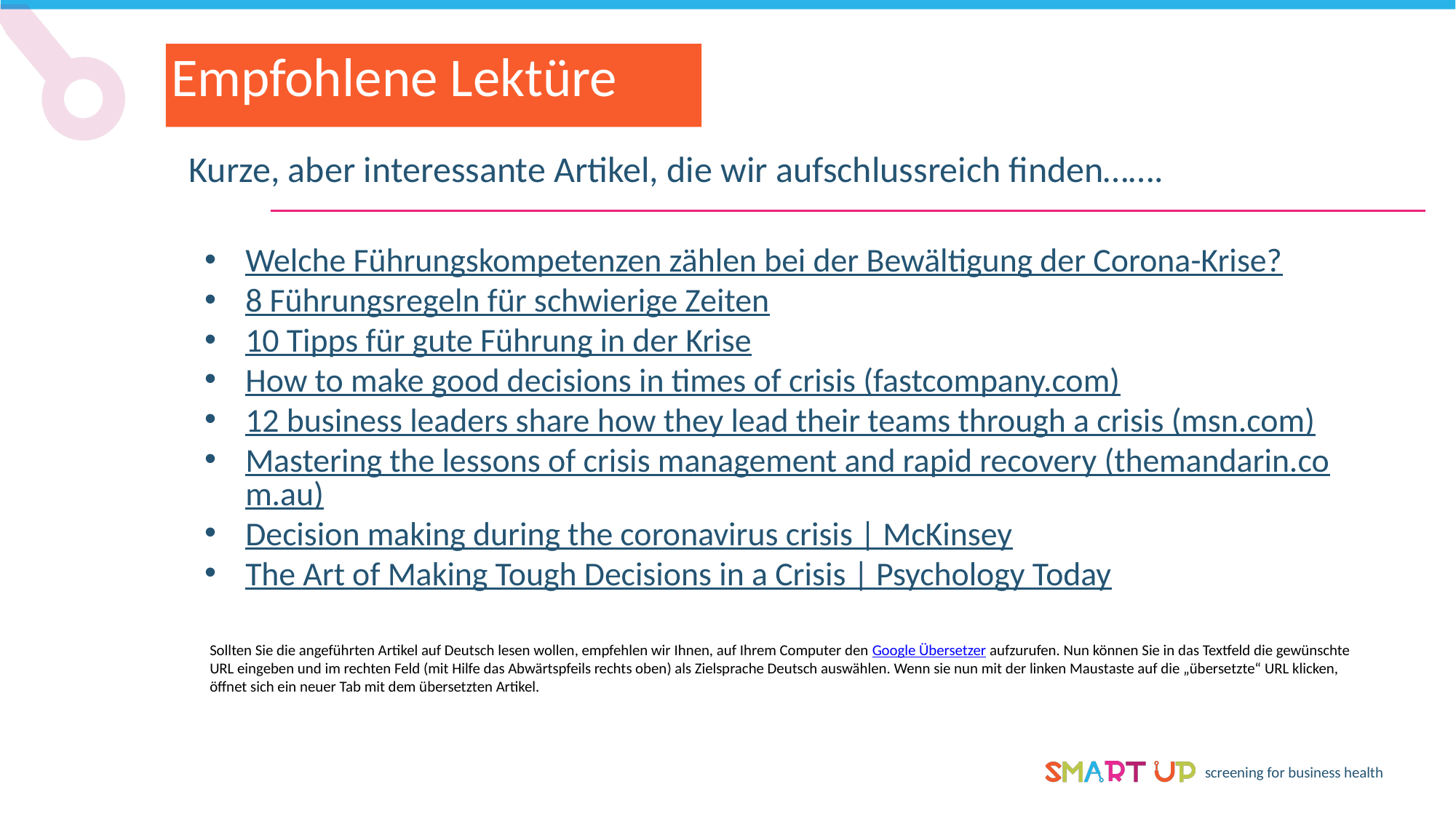

Empfohlene Lektüre
Kurze, aber interessante Artikel, die wir aufschlussreich finden…….
Welche Führungskompetenzen zählen bei der Bewältigung der Corona-Krise?
8 Führungsregeln für schwierige Zeiten
10 Tipps für gute Führung in der Krise
How to make good decisions in times of crisis (fastcompany.com)
12 business leaders share how they lead their teams through a crisis (msn.com)
Mastering the lessons of crisis management and rapid recovery (themandarin.com.au)
Decision making during the coronavirus crisis | McKinsey
The Art of Making Tough Decisions in a Crisis | Psychology Today

Sollten Sie die angeführten Artikel auf Deutsch lesen wollen, empfehlen wir Ihnen, auf Ihrem Computer den Google Übersetzer aufzurufen. Nun können Sie in das Textfeld die gewünschte URL eingeben und im rechten Feld (mit Hilfe das Abwärtspfeils rechts oben) als Zielsprache Deutsch auswählen. Wenn sie nun mit der linken Maustaste auf die „übersetzte“ URL klicken, öffnet sich ein neuer Tab mit dem übersetzten Artikel.